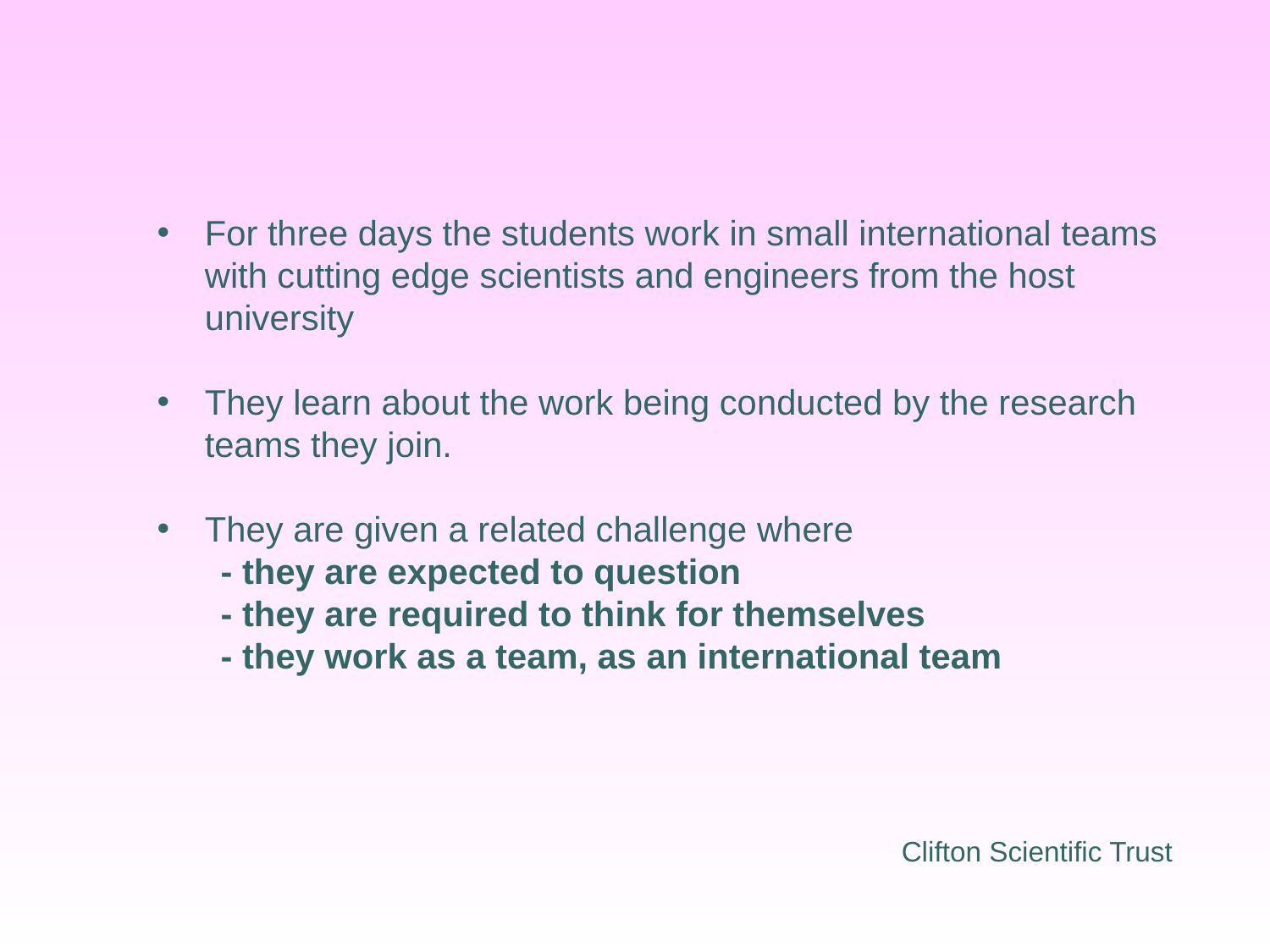

For three days the students work in small international teams with cutting edge scientists and engineers from the host university

They learn about the work being conducted by the research teams they join.

They are given a related challenge where
- they are expected to question
- they are required to think for themselves
- they work as a team, as an international team

Clifton Scientific Trust